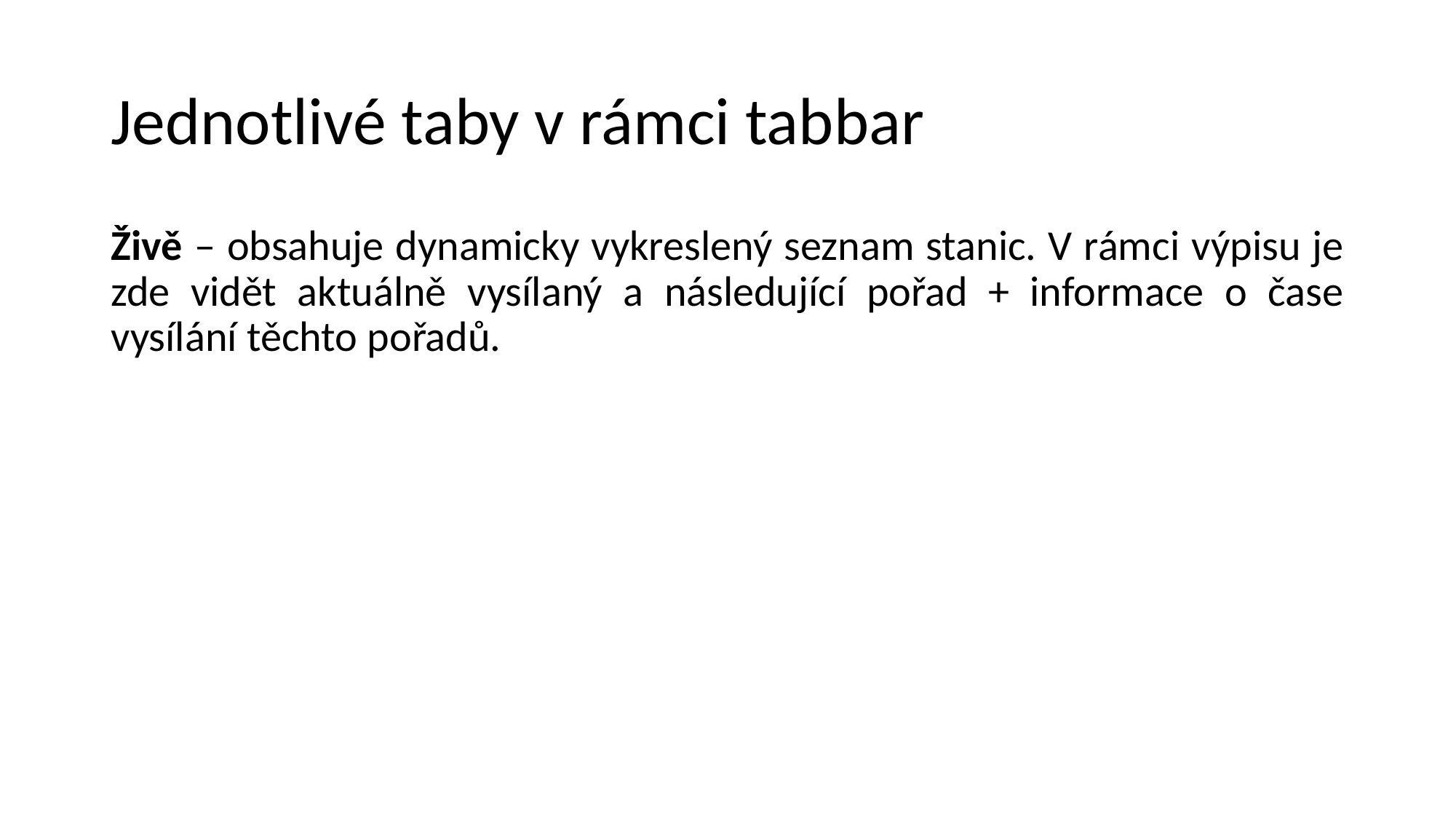

# Jednotlivé taby v rámci tabbar
Živě – obsahuje dynamicky vykreslený seznam stanic. V rámci výpisu je zde vidět aktuálně vysílaný a následující pořad + informace o čase vysílání těchto pořadů.